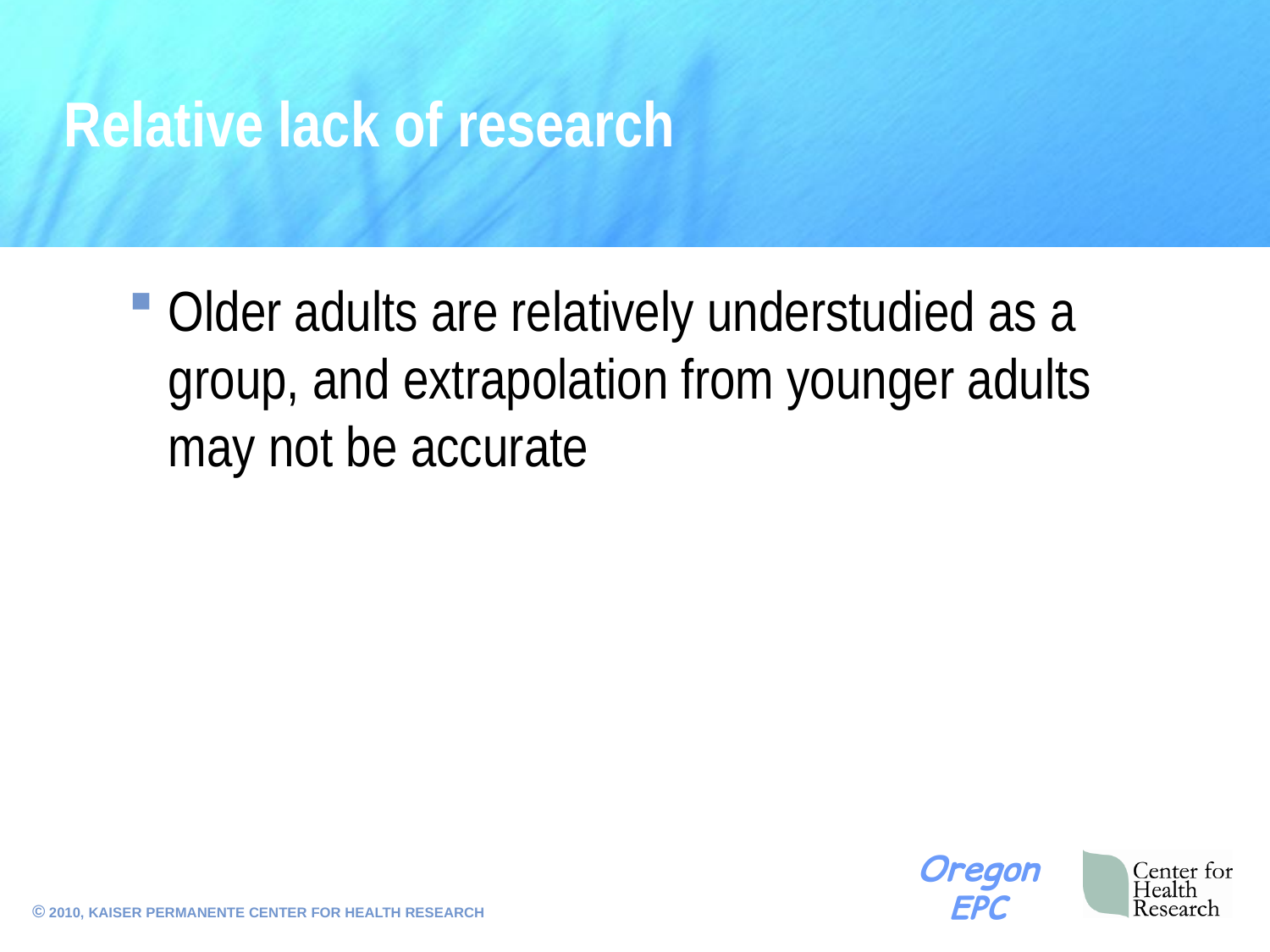

# Relative lack of research
Older adults are relatively understudied as a group, and extrapolation from younger adults may not be accurate